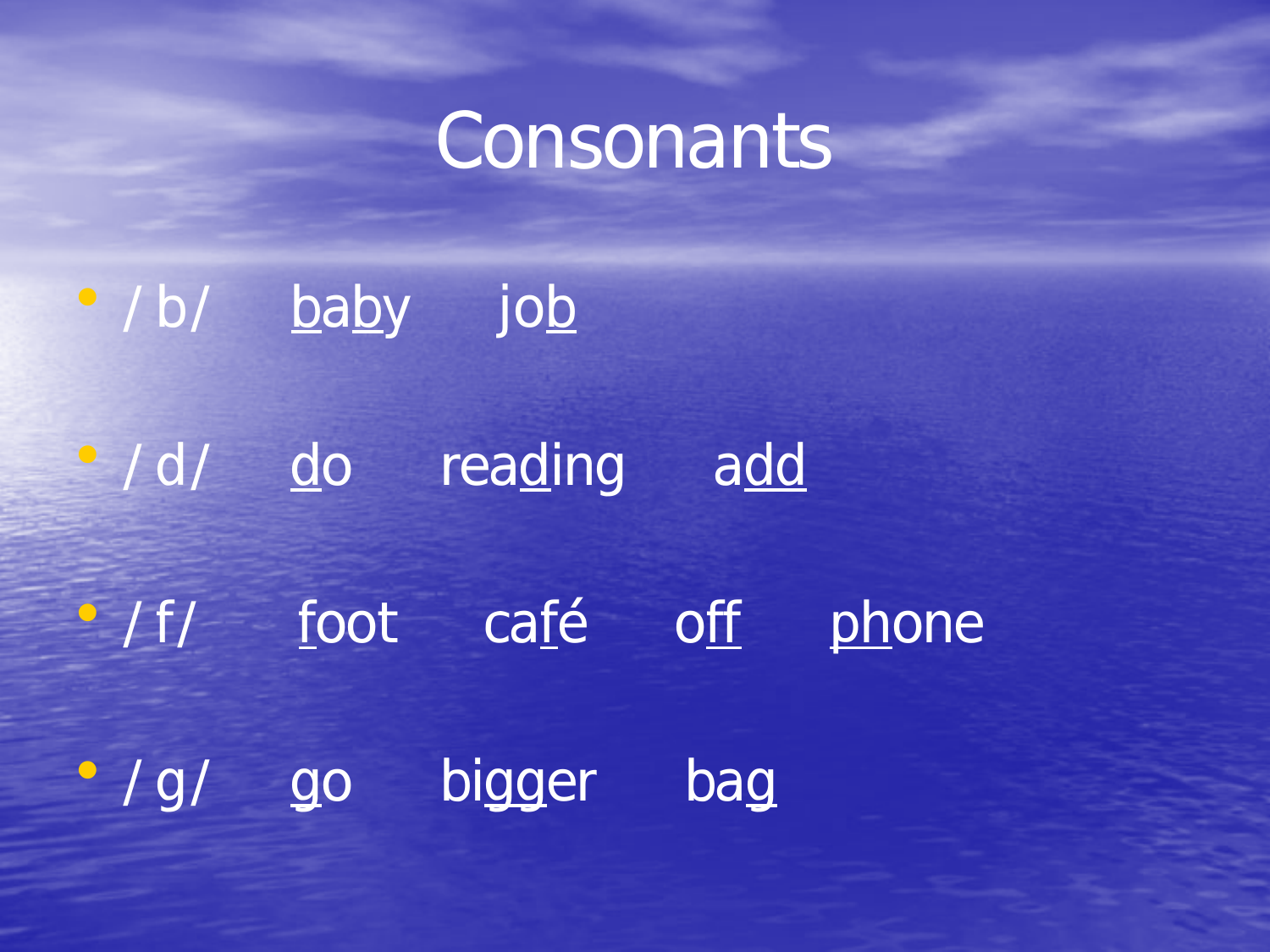

# Consonants
/b/    baby     job

/d/    do     reading     add

/f/     foot     café     off     phone

/g/    go     bigger     bag